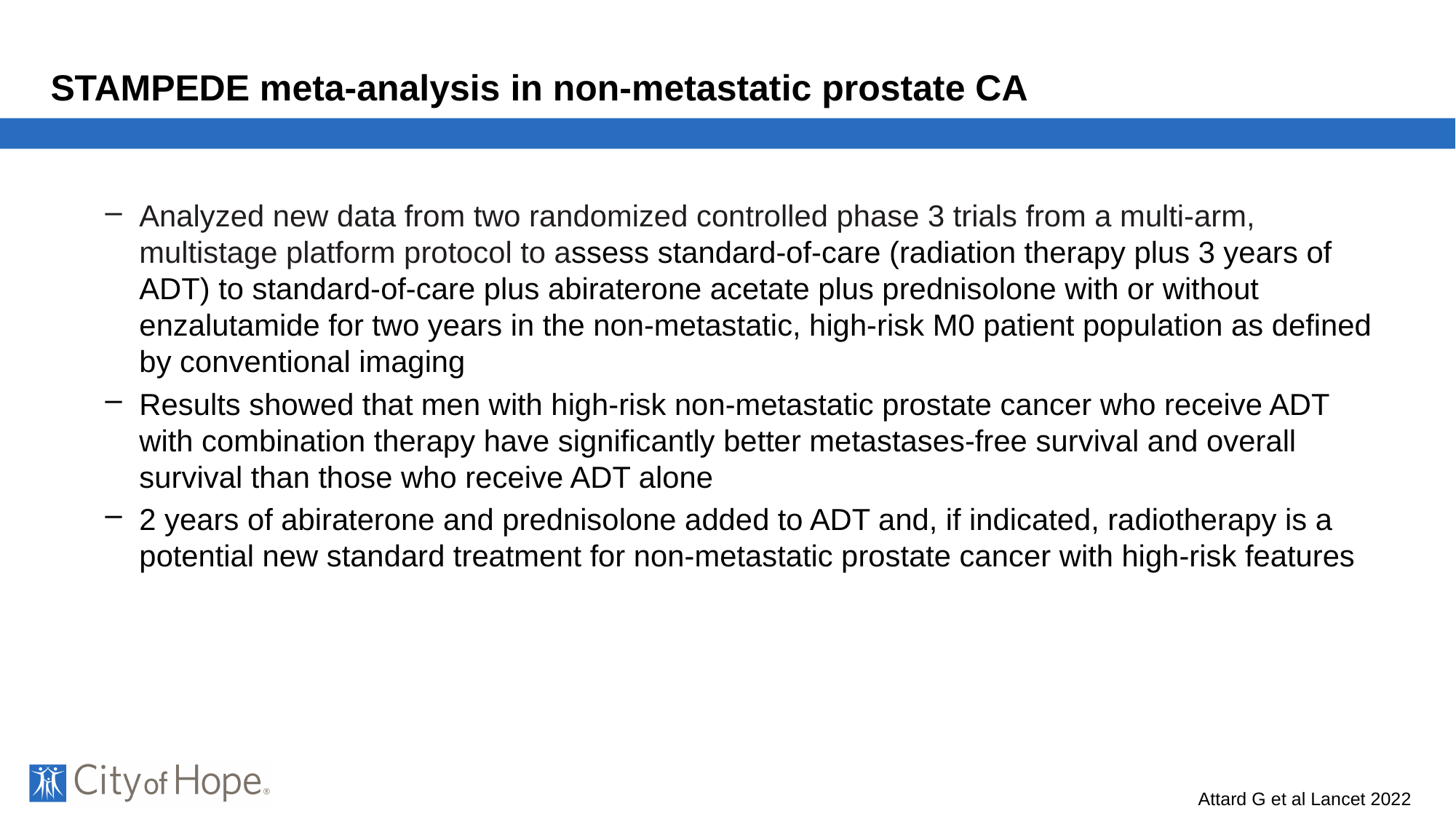

# STAMPEDE meta-analysis in non-metastatic prostate CA
Analyzed new data from two randomized controlled phase 3 trials from a multi-arm, multistage platform protocol to assess standard-of-care (radiation therapy plus 3 years of ADT) to standard-of-care plus abiraterone acetate plus prednisolone with or without enzalutamide for two years in the non-metastatic, high-risk M0 patient population as defined by conventional imaging
Results showed that men with high-risk non-metastatic prostate cancer who receive ADT with combination therapy have significantly better metastases-free survival and overall survival than those who receive ADT alone
2 years of abiraterone and prednisolone added to ADT and, if indicated, radiotherapy is a potential new standard treatment for non-metastatic prostate cancer with high-risk features

Attard G et al Lancet 2022